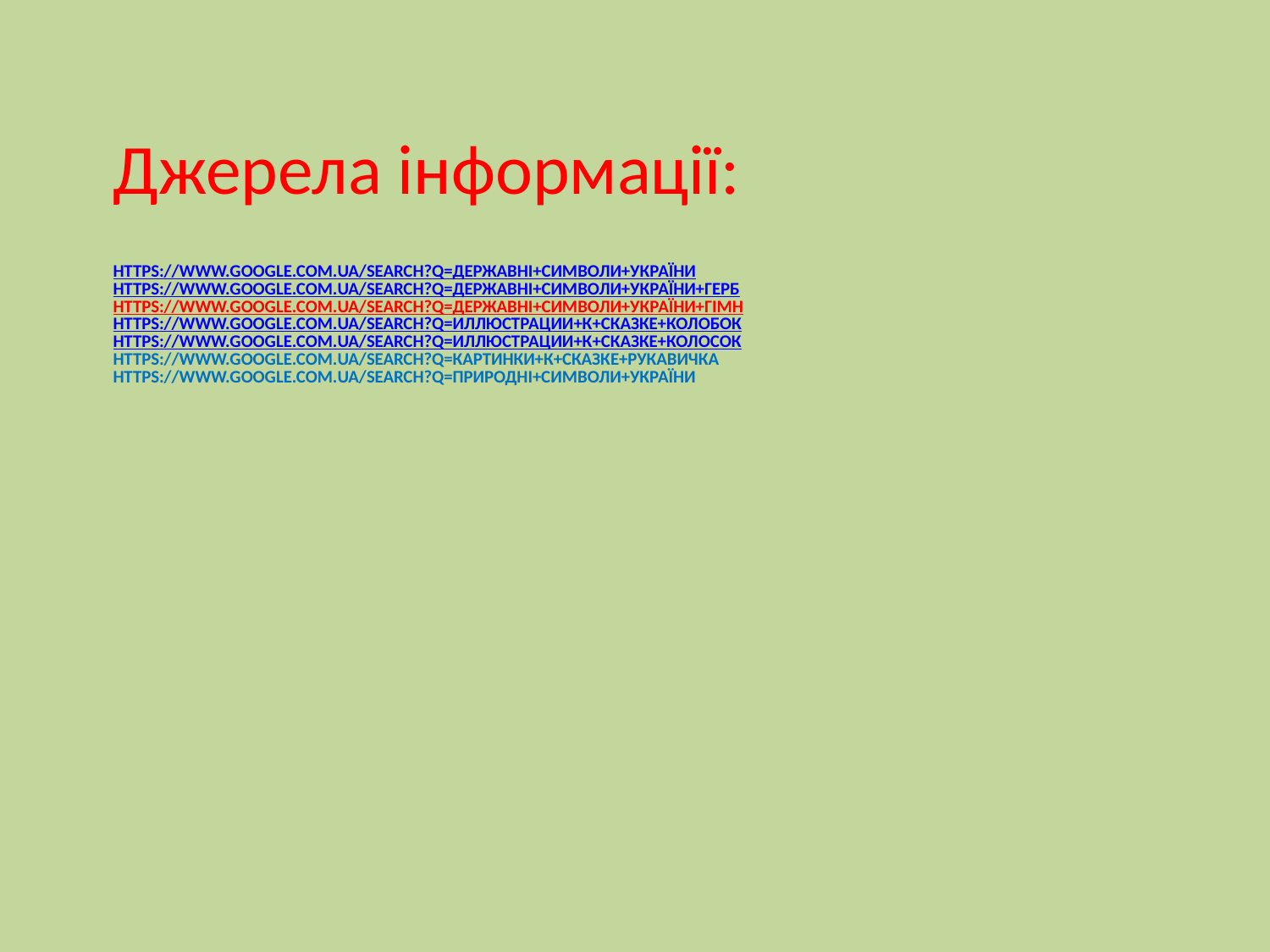

Джерела інформації:
# https://www.google.com.ua/search?q=державні+символи+україни https://www.google.com.ua/search?q=державні+символи+україни+герб https://www.google.com.ua/search?q=державні+символи+україни+гімн https://www.google.com.ua/search?q=иллюстрации+к+сказке+колобок https://www.google.com.ua/search?q=иллюстрации+к+сказке+колосок https://www.google.com.ua/search?q=картинки+к+сказке+рукавичка https://www.google.com.ua/search?q=природні+символи+україни